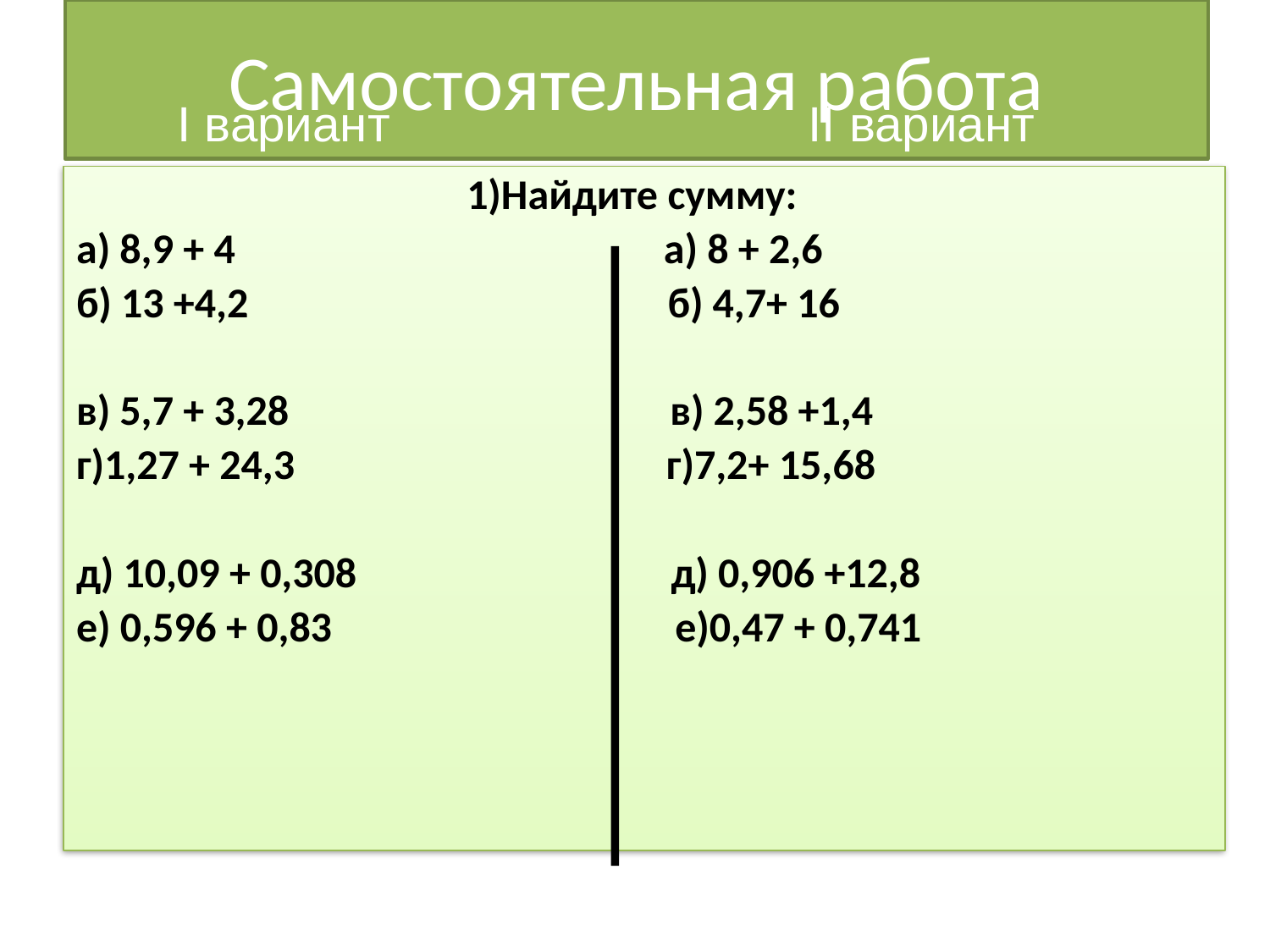

# Самостоятельная работа
I вариант
II вариант
                                         1)Найдите сумму:
а) 8,9 + 4                                             а) 8 + 2,6
б) 13 +4,2                                            б) 4,7+ 16

в) 5,7 + 3,28                                        в) 2,58 +1,4
г)1,27 + 24,3                                       г)7,2+ 15,68

д) 10,09 + 0,308                                 д) 0,906 +12,8
е) 0,596 + 0,83                                    е)0,47 + 0,741

9